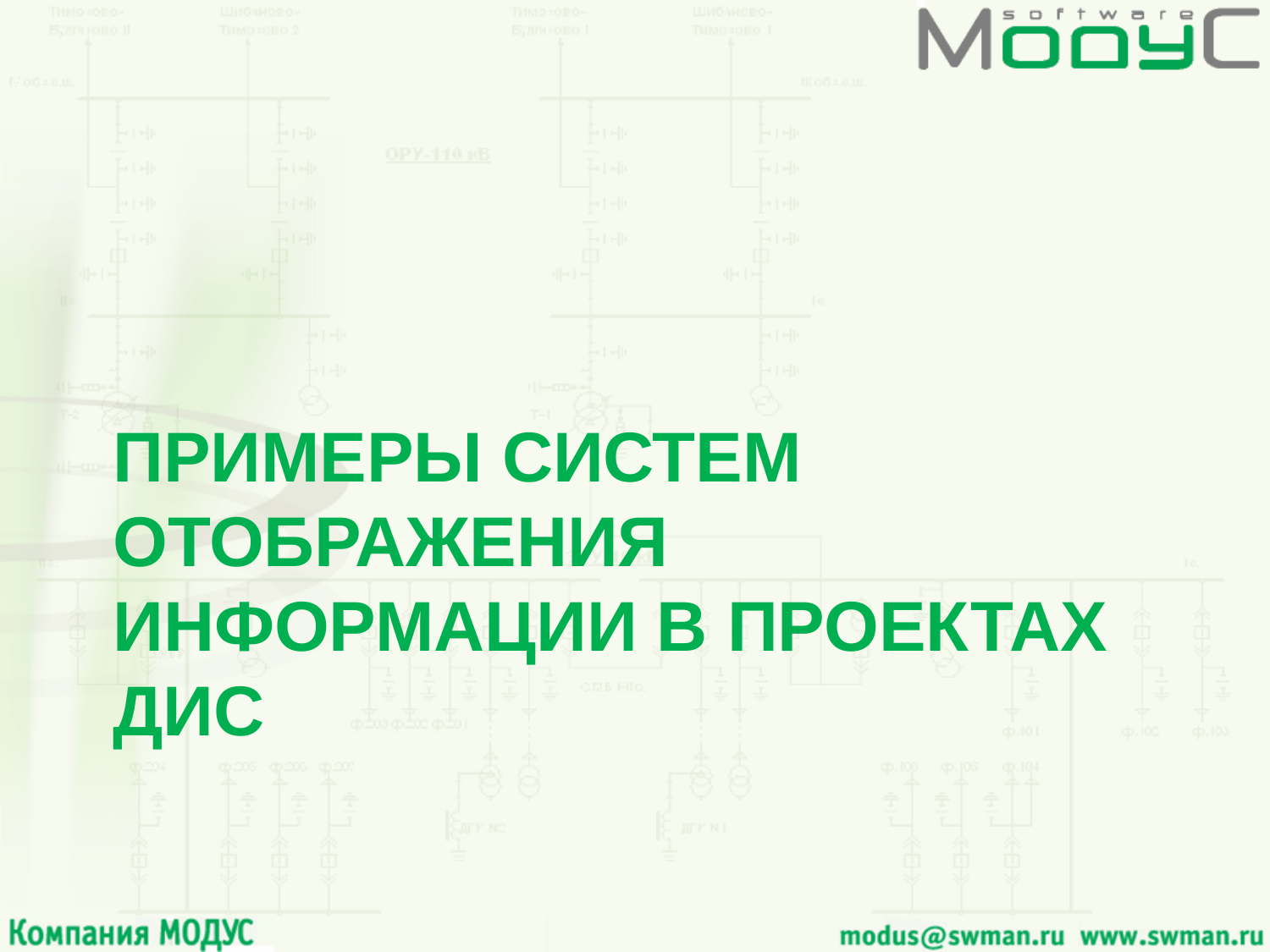

# Примеры систем отображения информации в проектах ДИС